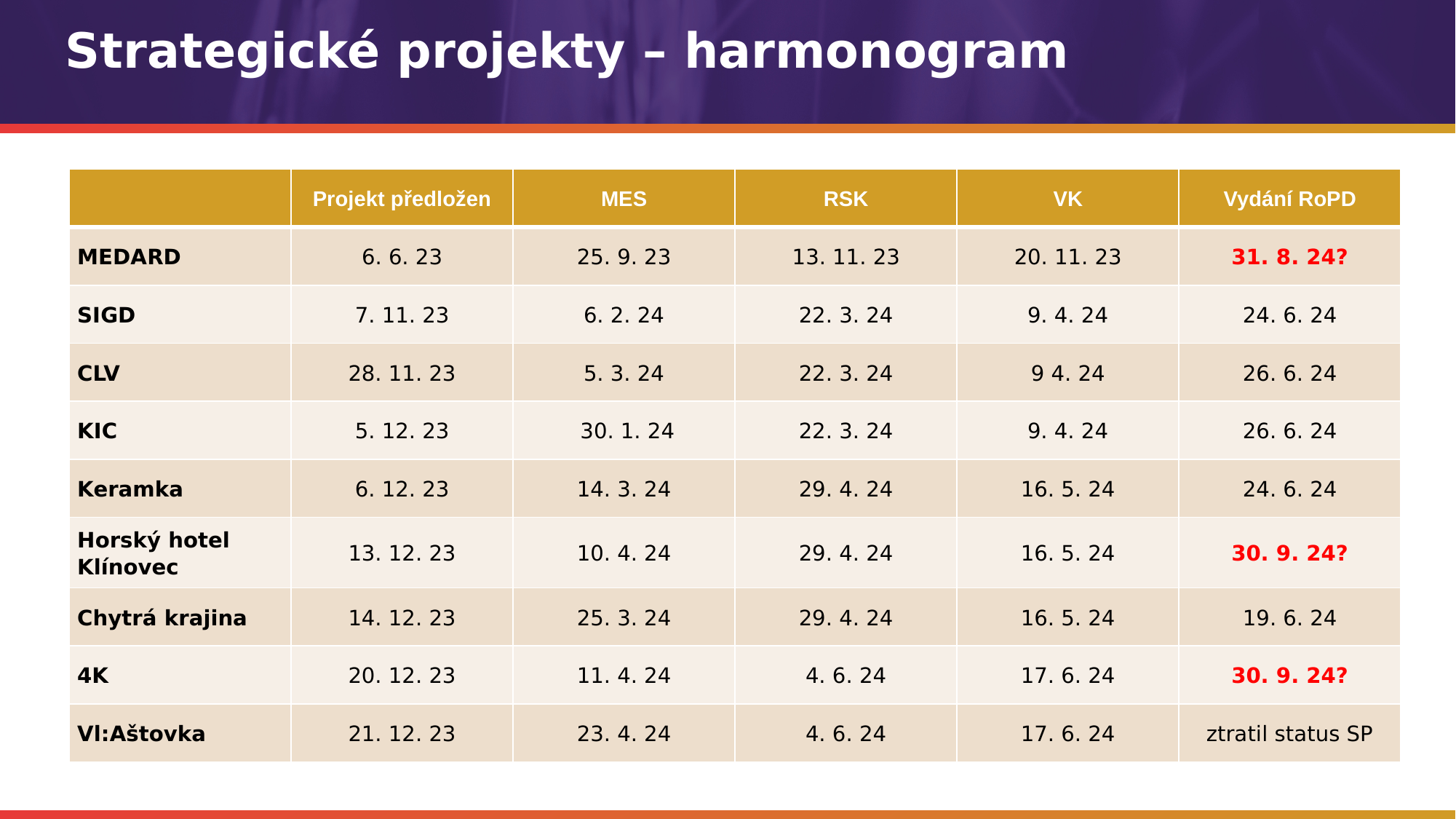

# Strategické projekty – harmonogram
|  | Projekt předložen | MES | RSK | VK | Vydání RoPD |
| --- | --- | --- | --- | --- | --- |
| MEDARD | 6. 6. 23 | 25. 9. 23 | 13. 11. 23 | 20. 11. 23 | 31. 8. 24? |
| SIGD | 7. 11. 23 | 6. 2. 24 | 22. 3. 24 | 9. 4. 24 | 24. 6. 24 |
| CLV | 28. 11. 23 | 5. 3. 24 | 22. 3. 24 | 9 4. 24 | 26. 6. 24 |
| KIC | 5. 12. 23 | 30. 1. 24 | 22. 3. 24 | 9. 4. 24 | 26. 6. 24 |
| Keramka | 6. 12. 23 | 14. 3. 24 | 29. 4. 24 | 16. 5. 24 | 24. 6. 24 |
| Horský hotel Klínovec | 13. 12. 23 | 10. 4. 24 | 29. 4. 24 | 16. 5. 24 | 30. 9. 24? |
| Chytrá krajina | 14. 12. 23 | 25. 3. 24 | 29. 4. 24 | 16. 5. 24 | 19. 6. 24 |
| 4K | 20. 12. 23 | 11. 4. 24 | 4. 6. 24 | 17. 6. 24 | 30. 9. 24? |
| Vl:Aštovka | 21. 12. 23 | 23. 4. 24 | 4. 6. 24 | 17. 6. 24 | ztratil status SP |